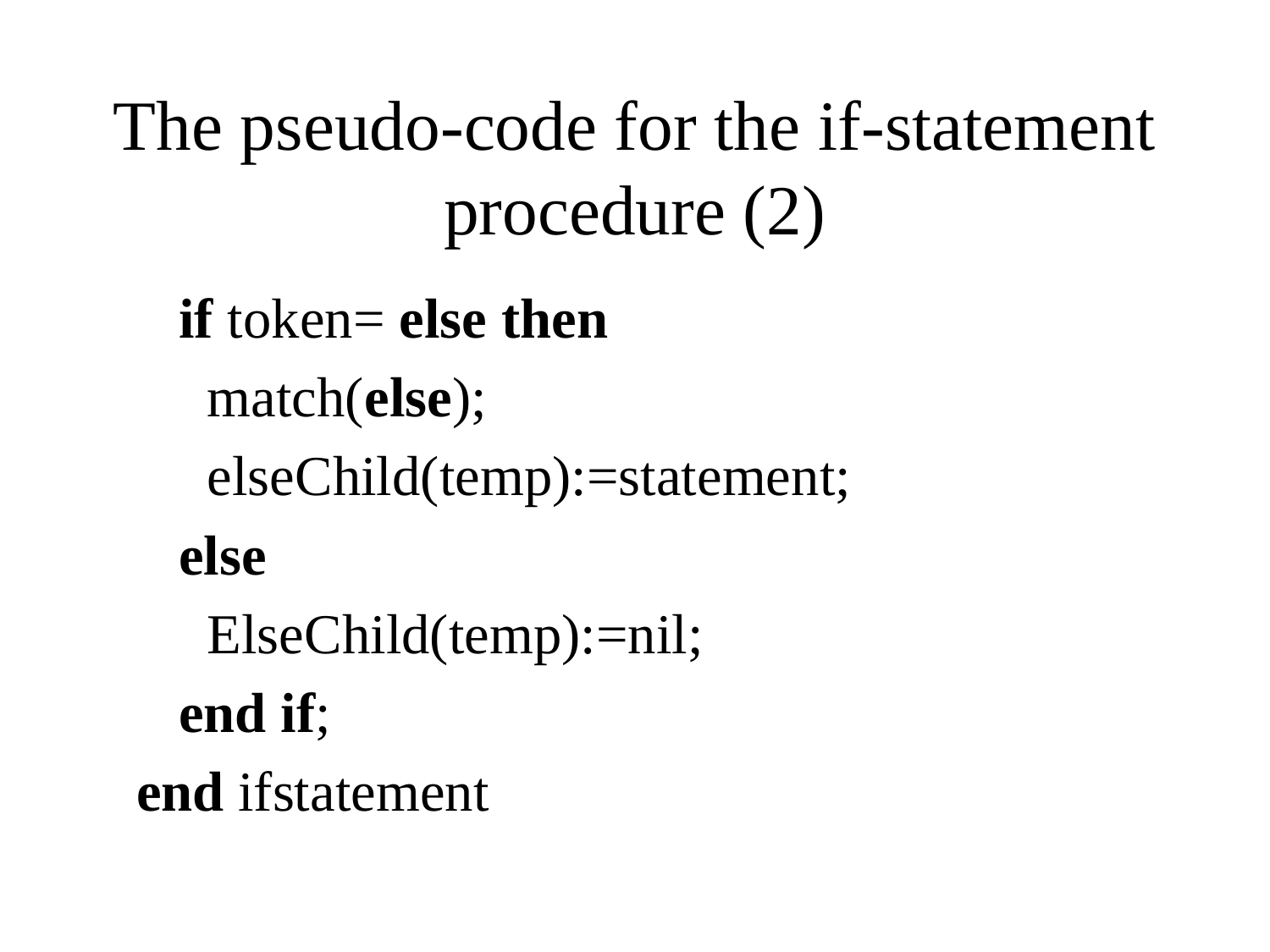

# The pseudo-code for the if-statement procedure (2)
     if token= else then
       match(else);
       elseChild(temp):=statement;
     else
       ElseChild(temp):=nil;
     end if;
  end ifstatement